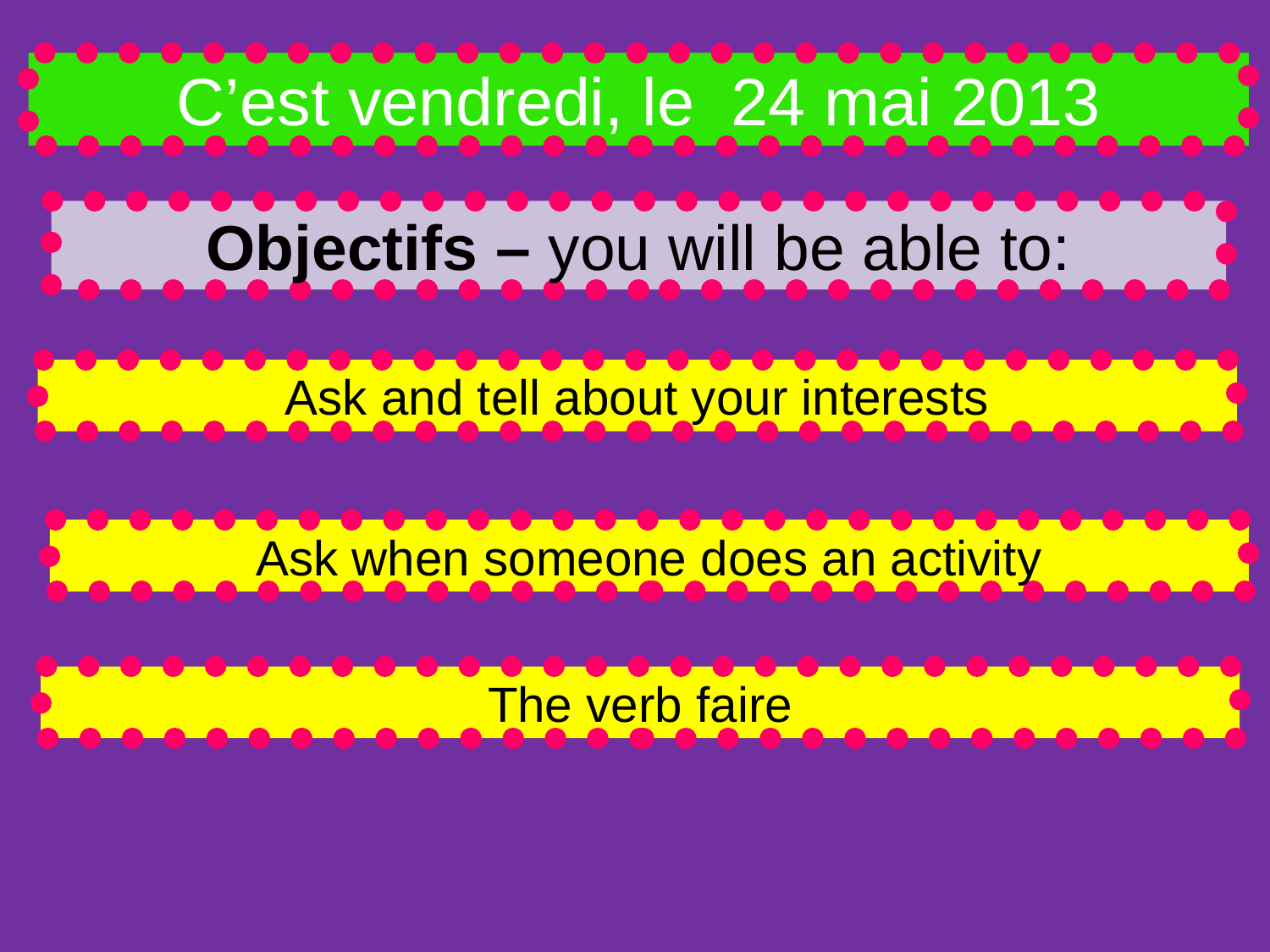

C’est vendredi, le  24 mai 2013
Objectifs – you will be able to:
Ask and tell about your interests
Ask when someone does an activity
The verb faire